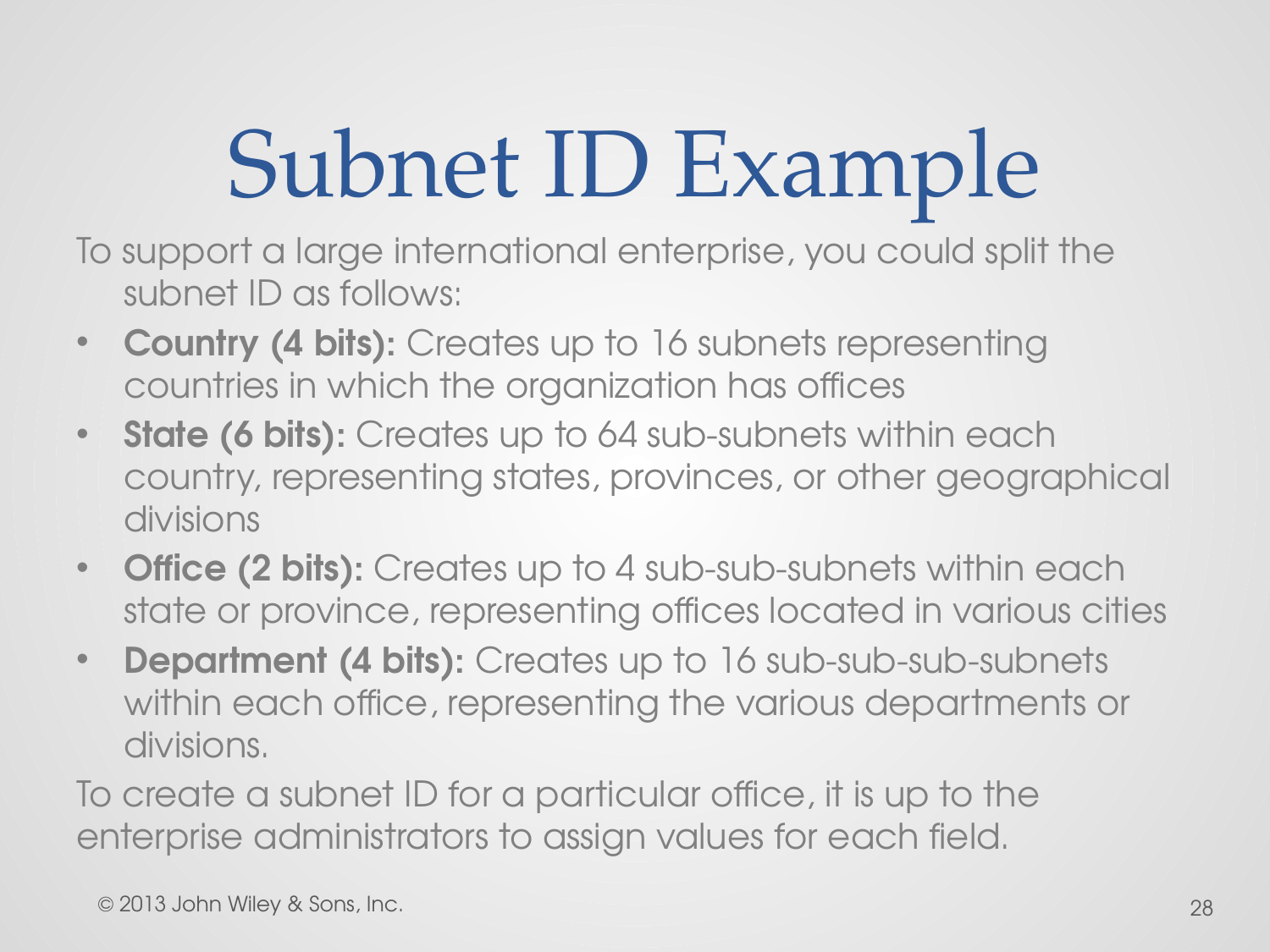

# Subnet ID Example
To support a large international enterprise, you could split the subnet ID as follows:
Country (4 bits): Creates up to 16 subnets representing countries in which the organization has offices
State (6 bits): Creates up to 64 sub-subnets within each country, representing states, provinces, or other geographical divisions
Office (2 bits): Creates up to 4 sub-sub-subnets within each state or province, representing offices located in various cities
Department (4 bits): Creates up to 16 sub-sub-sub-subnets within each office, representing the various departments or divisions.
To create a subnet ID for a particular office, it is up to the enterprise administrators to assign values for each field.
© 2013 John Wiley & Sons, Inc.
28